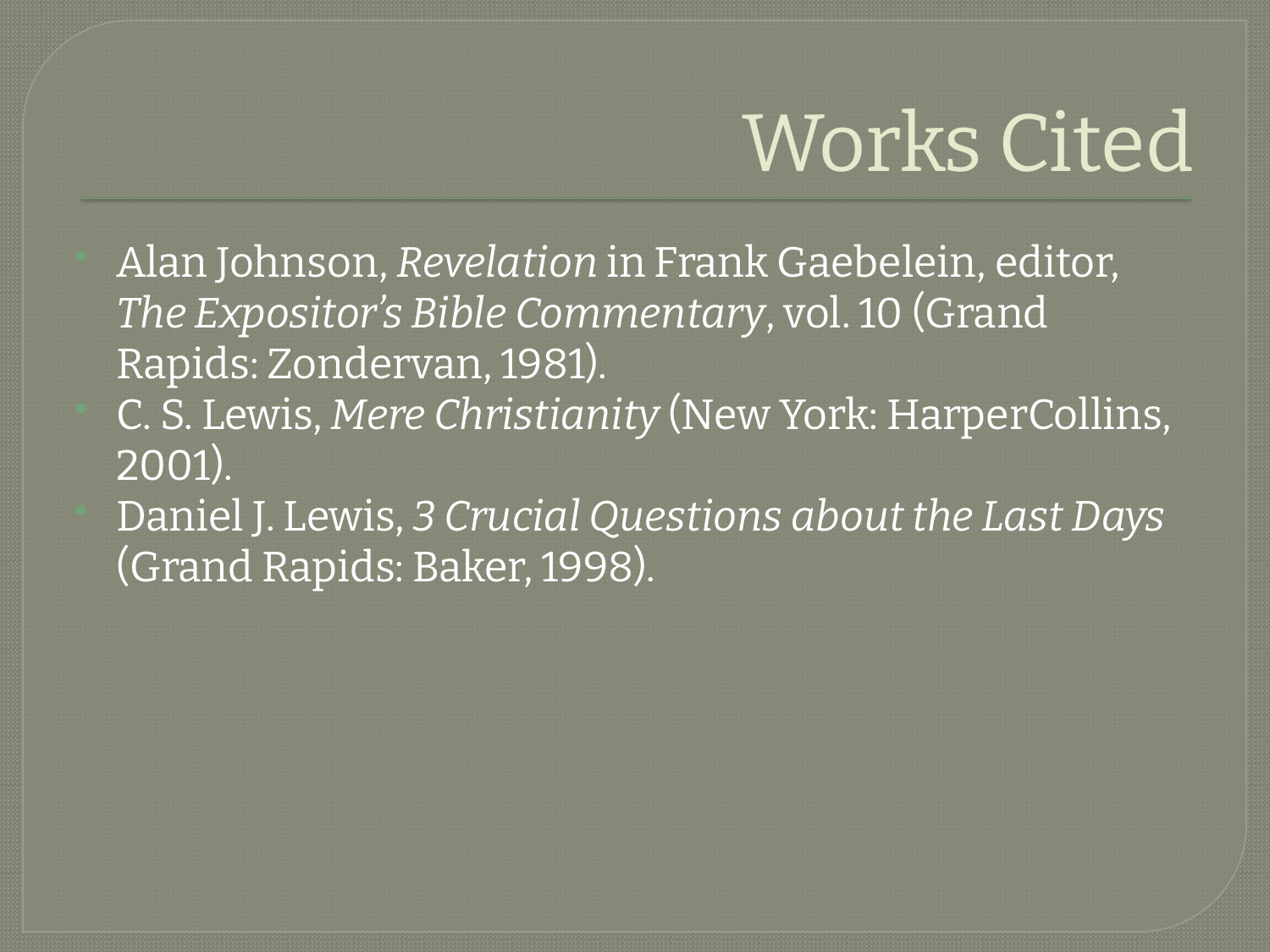

# Works Cited
Alan Johnson, Revelation in Frank Gaebelein, editor, The Expositor’s Bible Commentary, vol. 10 (Grand Rapids: Zondervan, 1981).
C. S. Lewis, Mere Christianity (New York: HarperCollins, 2001).
Daniel J. Lewis, 3 Crucial Questions about the Last Days (Grand Rapids: Baker, 1998).